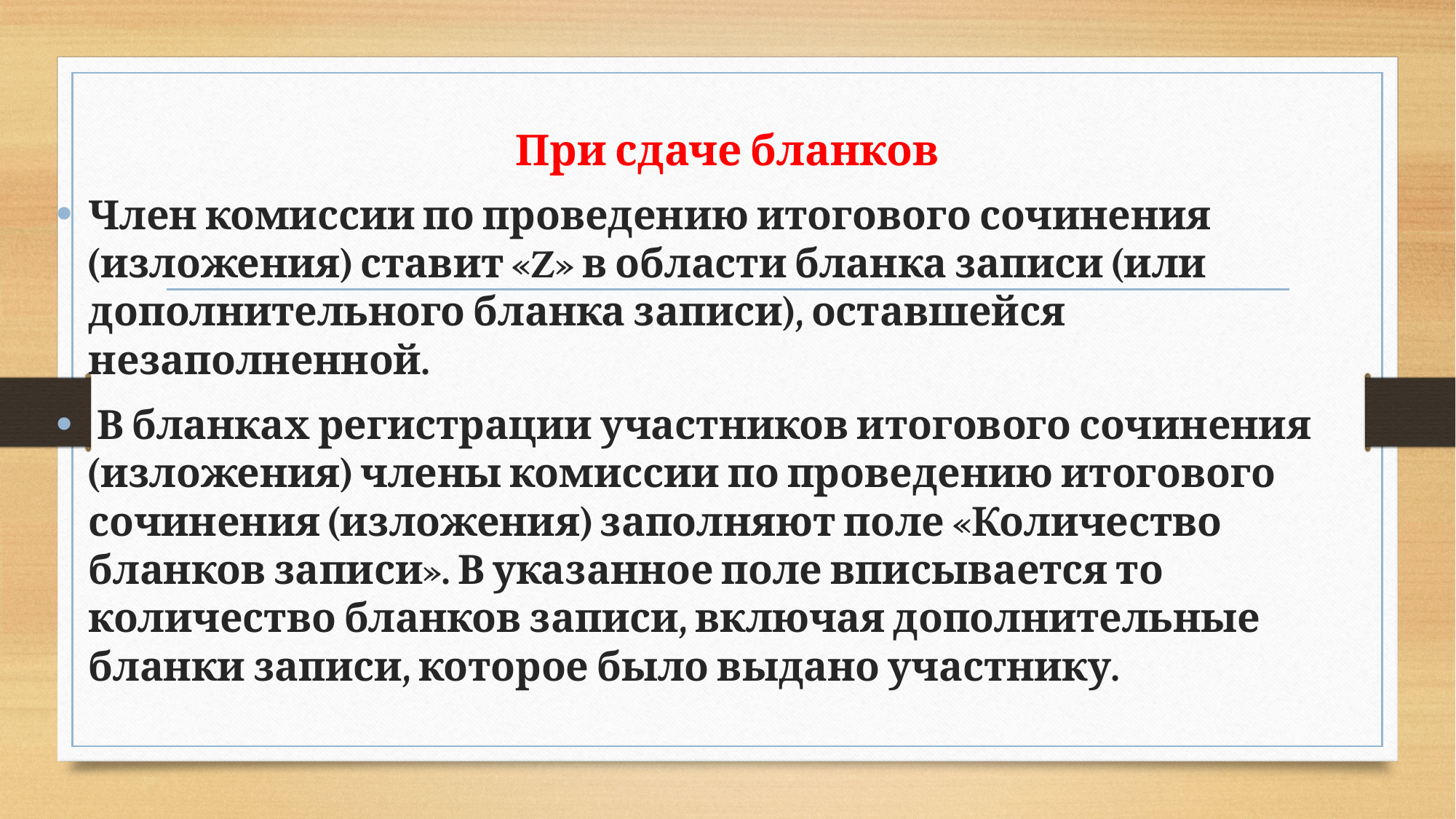

# При сдаче бланков
Член комиссии по проведению итогового сочинения (изложения) ставит «Z» в области бланка записи (или дополнительного бланка записи), оставшейся незаполненной.
 В бланках регистрации участников итогового сочинения (изложения) члены комиссии по проведению итогового сочинения (изложения) заполняют поле «Количество бланков записи». В указанное поле вписывается то количество бланков записи, включая дополнительные бланки записи, которое было выдано участнику.